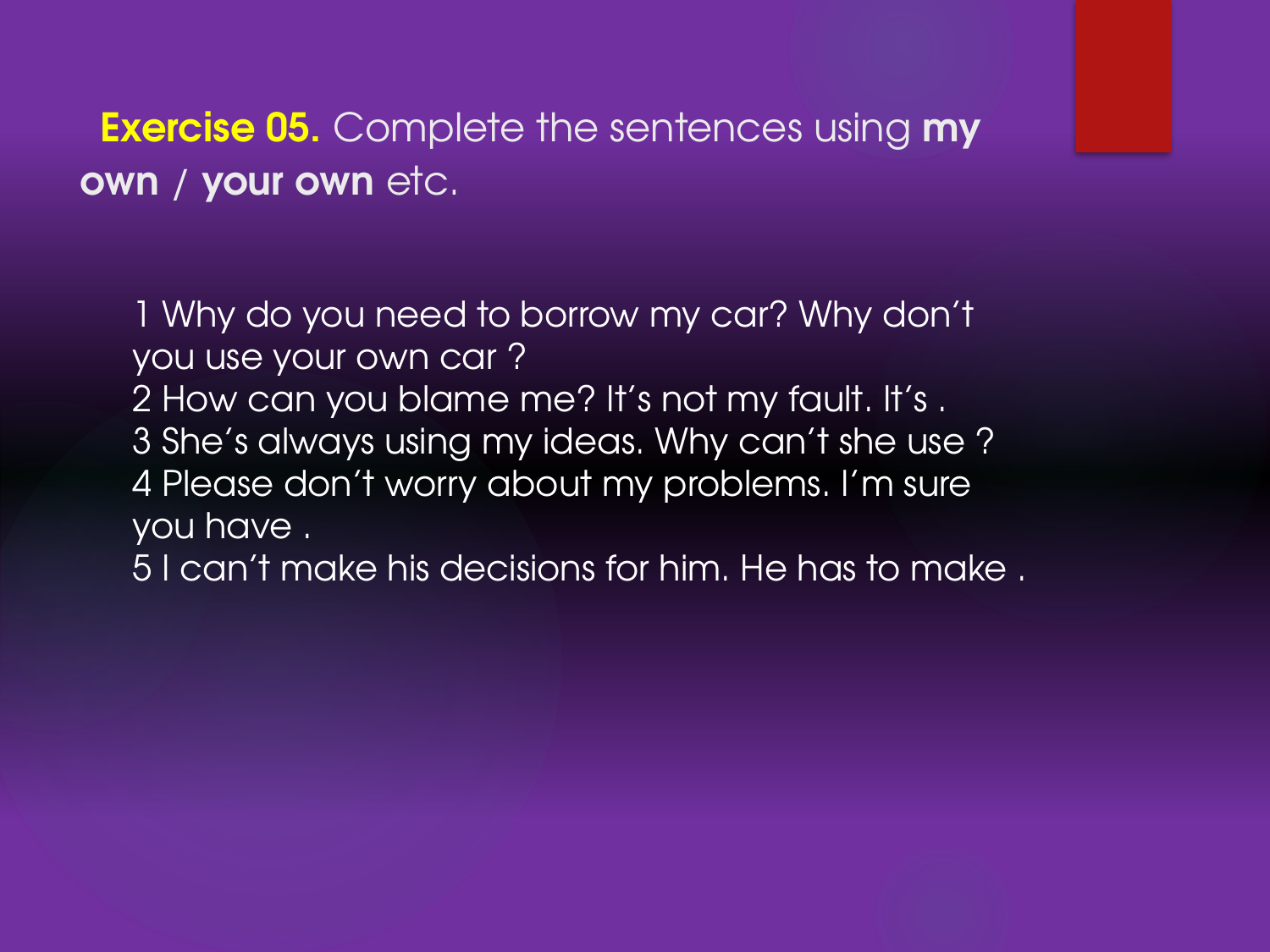

# Exercise 05. Complete the sentences using my own / your own etc.
1 Why do you need to borrow my car? Why don’t you use your own car ?
2 How can you blame me? It’s not my fault. It’s .
3 She’s always using my ideas. Why can’t she use ?
4 Please don’t worry about my problems. I’m sure you have .
5 I can’t make his decisions for him. He has to make .